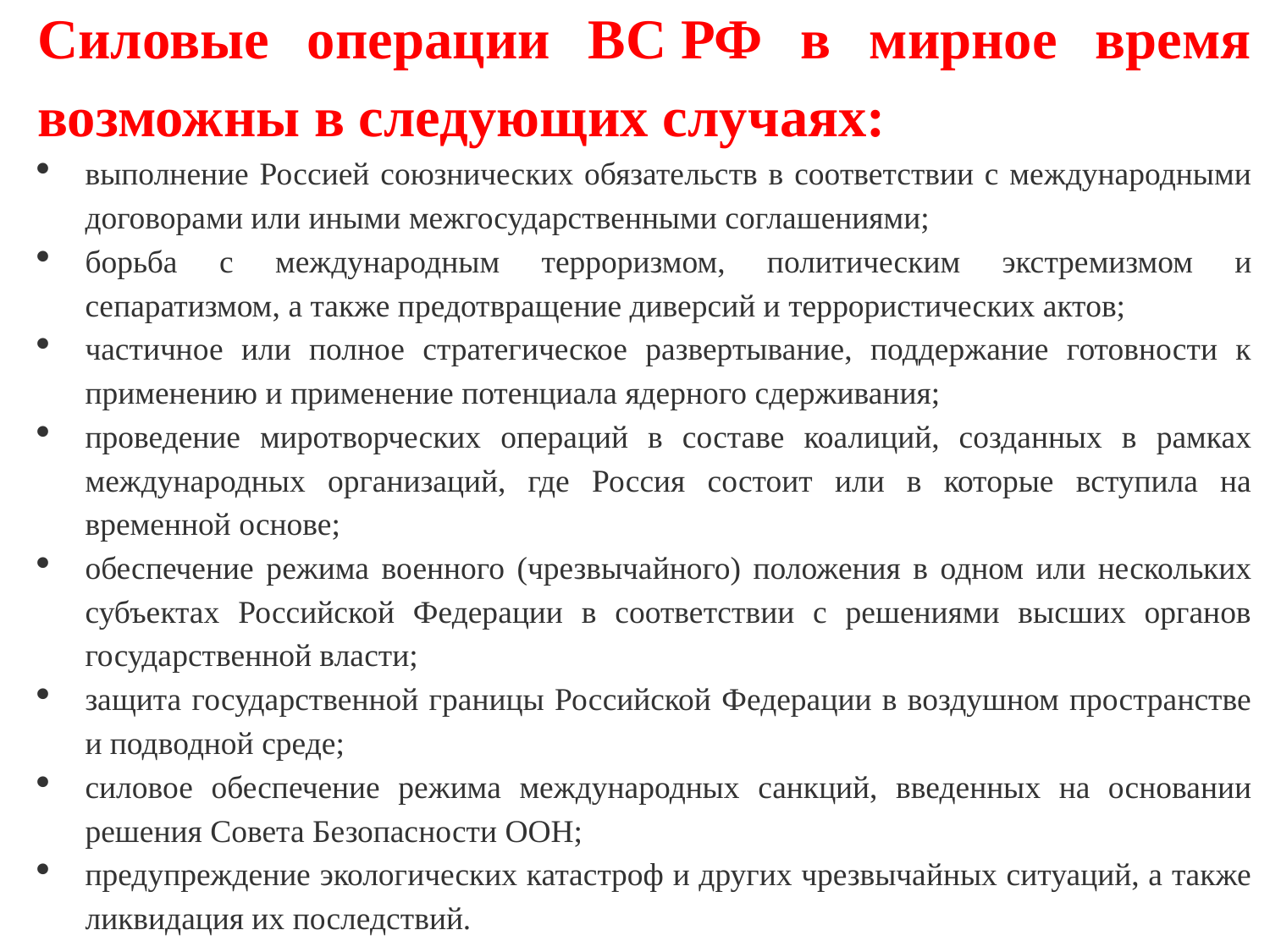

Силовые операции ВС РФ в мирное время возможны в следующих случаях:
выполнение Россией союзнических обязательств в соответствии с международными договорами или иными межгосударственными соглашениями;
борьба с международным терроризмом, политическим экстремизмом и сепаратизмом, а также предотвращение диверсий и террористических актов;
частичное или полное стратегическое развертывание, поддержание готовности к применению и применение потенциала ядерного сдерживания;
проведение миротворческих операций в составе коалиций, созданных в рамках международных организаций, где Россия состоит или в которые вступила на временной основе;
обеспечение режима военного (чрезвычайного) положения в одном или нескольких субъектах Российской Федерации в соответствии с решениями высших органов государственной власти;
защита государственной границы Российской Федерации в воздушном пространстве и подводной среде;
силовое обеспечение режима международных санкций, введенных на основании решения Совета Безопасности ООН;
предупреждение экологических катастроф и других чрезвычайных ситуаций, а также ликвидация их последствий.